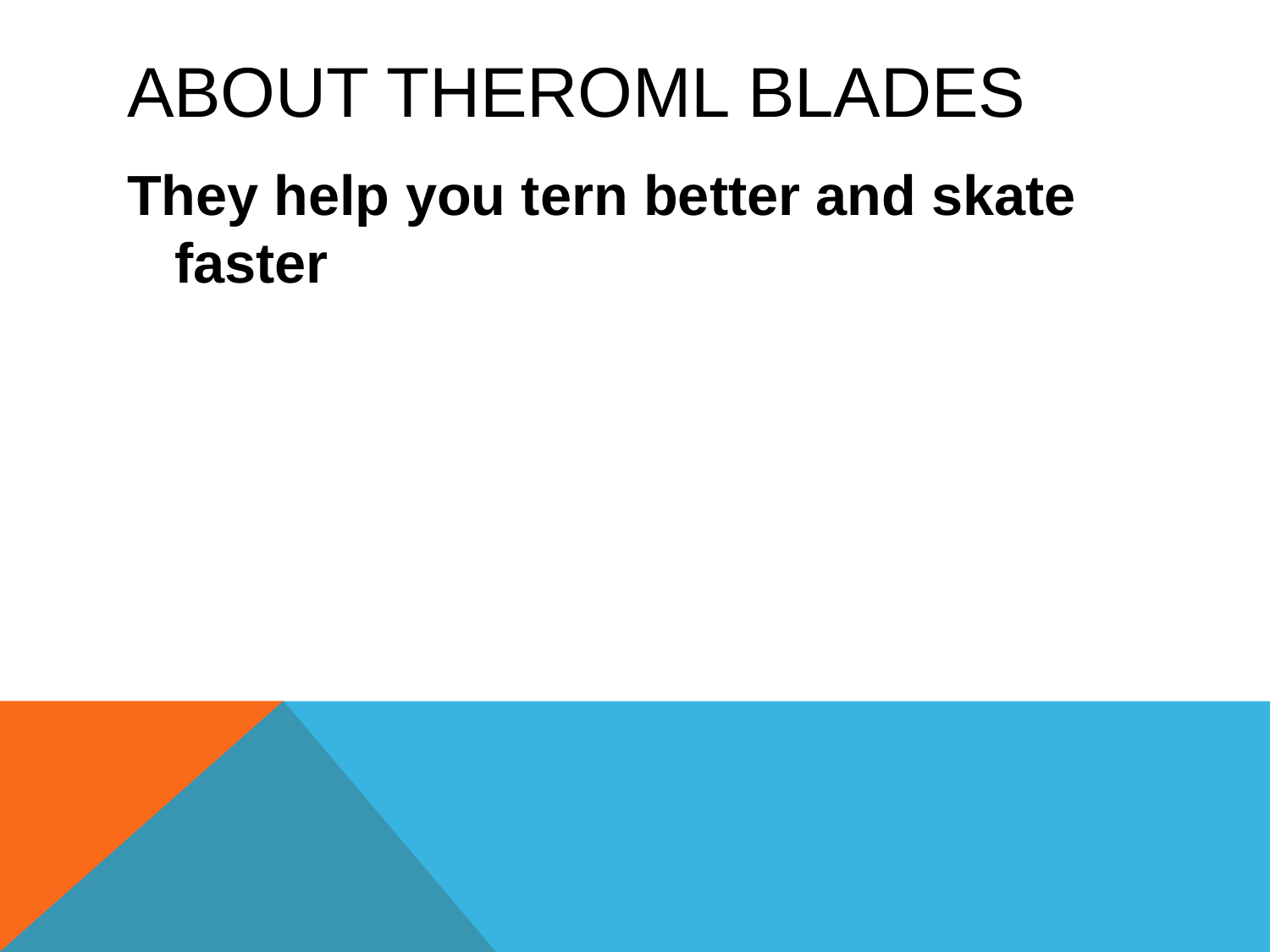

# about theroml blades
They help you tern better and skate faster